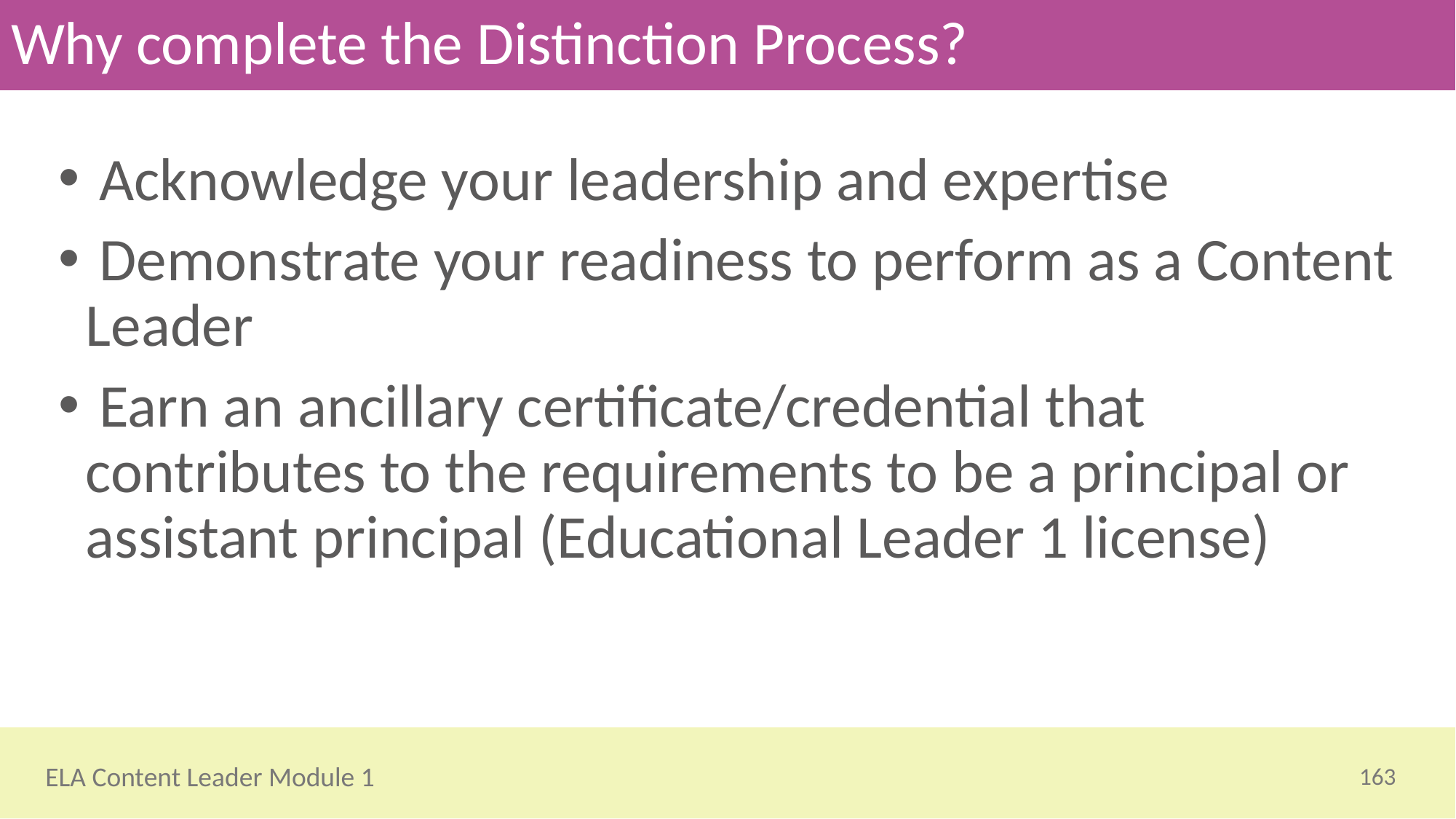

# Why complete the Distinction Process?
 Acknowledge your leadership and expertise
 Demonstrate your readiness to perform as a Content Leader
 Earn an ancillary certificate/credential that contributes to the requirements to be a principal or assistant principal (Educational Leader 1 license)

163